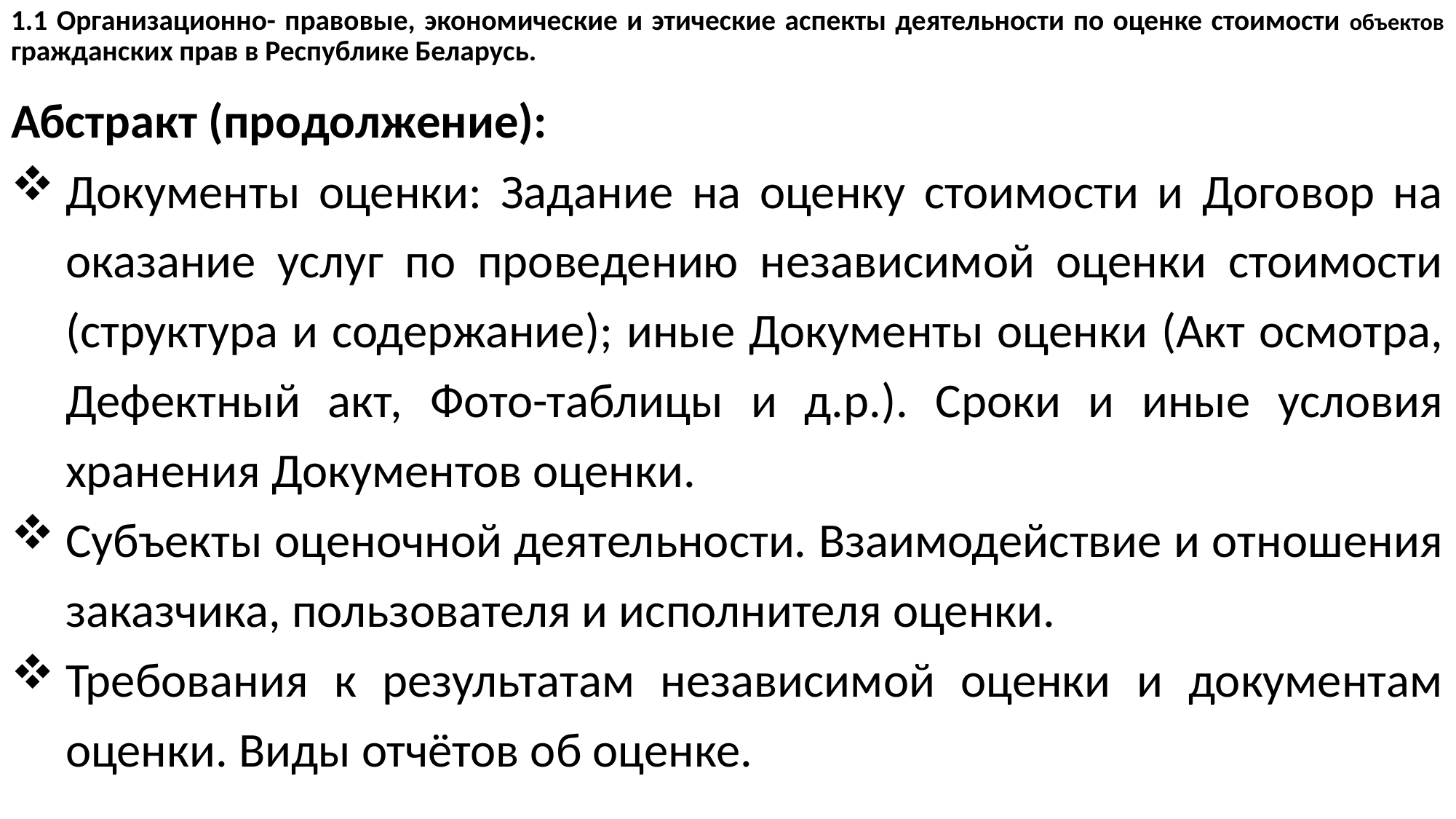

# 1.1 Организационно- правовые, экономические и этические аспекты деятельности по оценке стоимости объектов гражданских прав в Республике Беларусь.
Абстракт (продолжение):
Документы оценки: Задание на оценку стоимости и Договор на оказание услуг по проведению независимой оценки стоимости (структура и содержание); иные Документы оценки (Акт осмотра, Дефектный акт, Фото-таблицы и д.р.). Сроки и иные условия хранения Документов оценки.
Субъекты оценочной деятельности. Взаимодействие и отношения заказчика, пользователя и исполнителя оценки.
Требования к результатам независимой оценки и документам оценки. Виды отчётов об оценке.